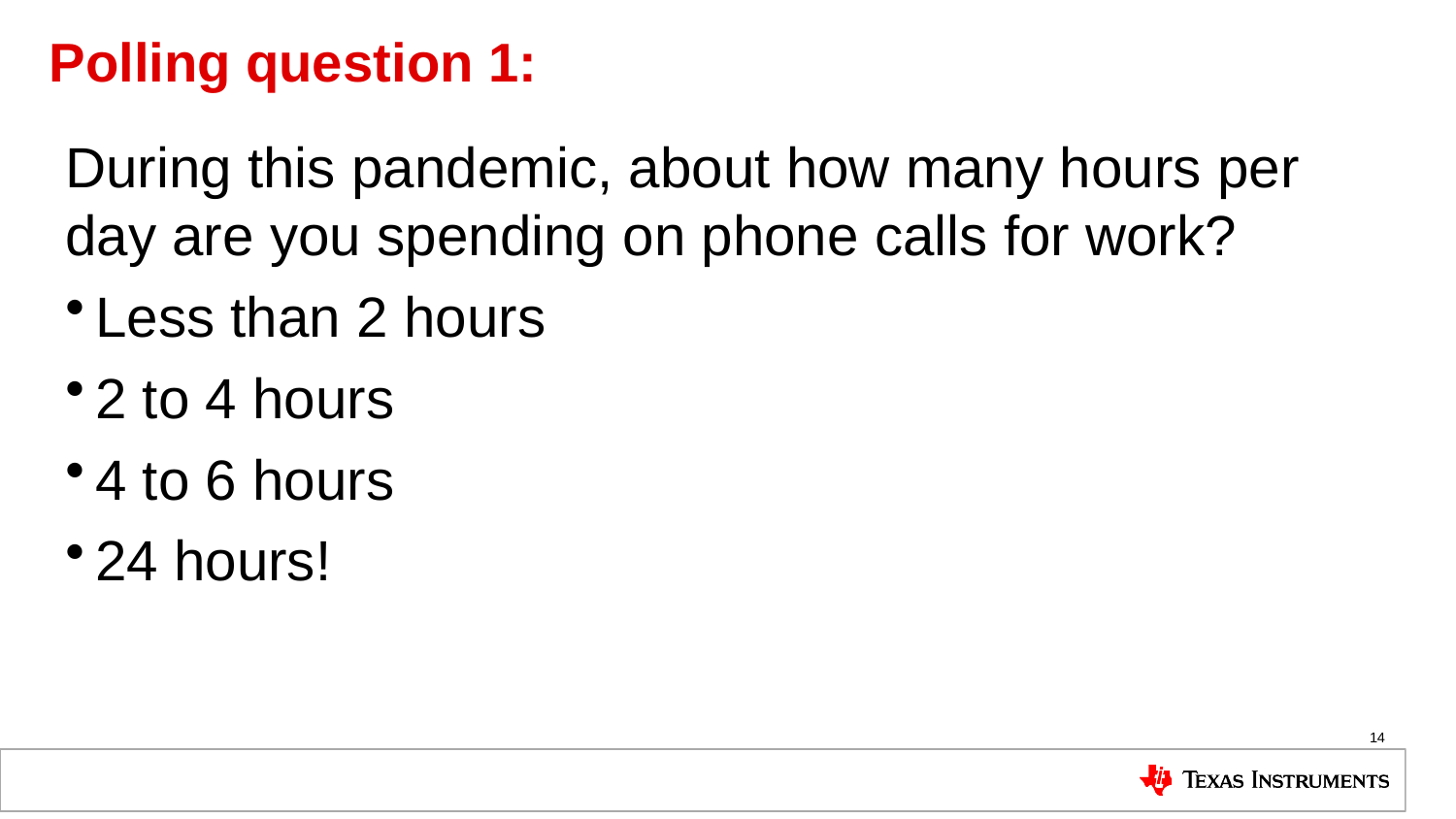

# Polling question 1:
During this pandemic, about how many hours per day are you spending on phone calls for work?
Less than 2 hours
2 to 4 hours
4 to 6 hours
24 hours!

14